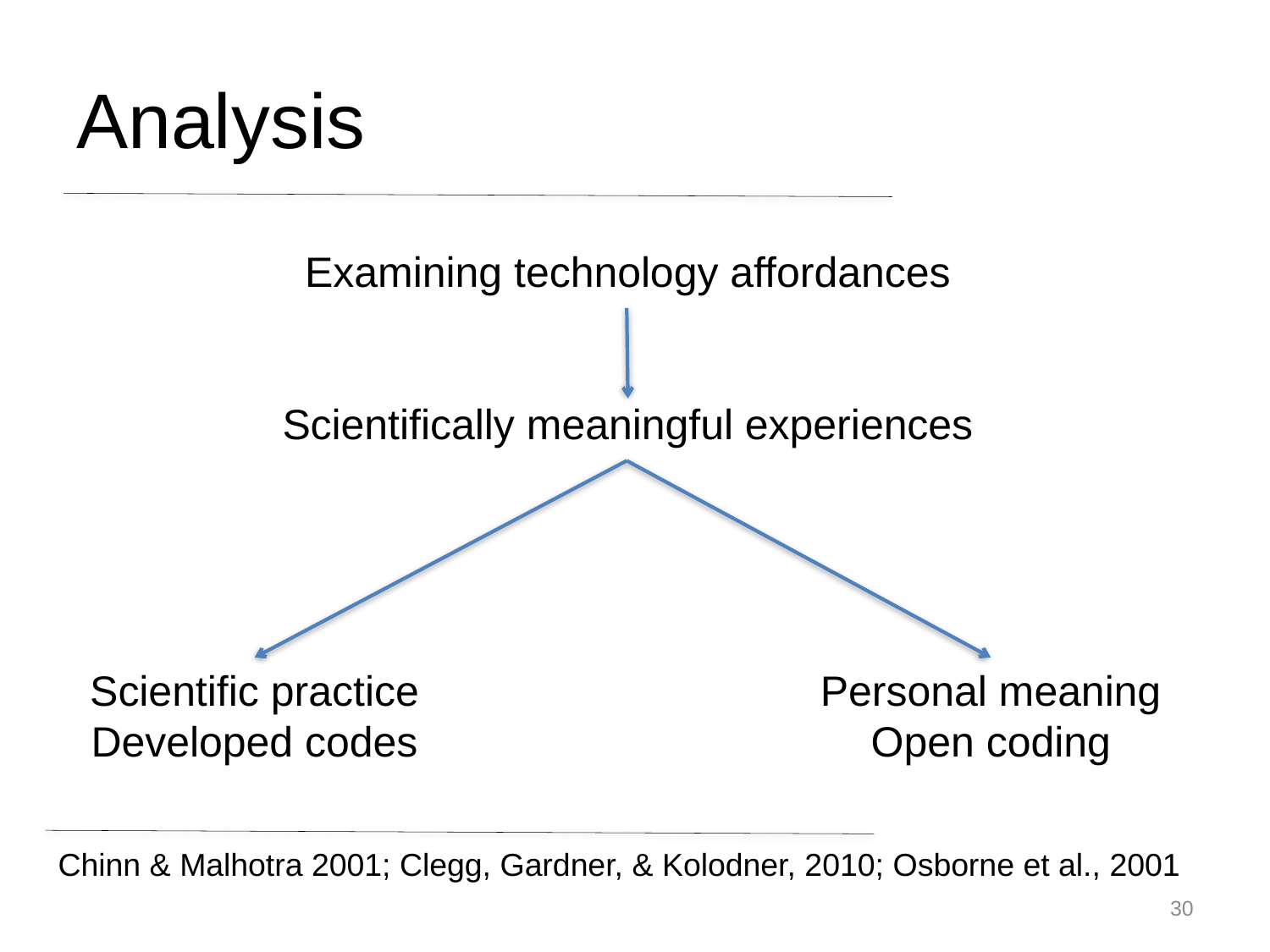

# Analysis
Examining technology affordances

Scientifically meaningful experiences

Scientific practice
Developed codes
Personal meaning
Open coding
Chinn & Malhotra 2001; Clegg, Gardner, & Kolodner, 2010; Osborne et al., 2001

30